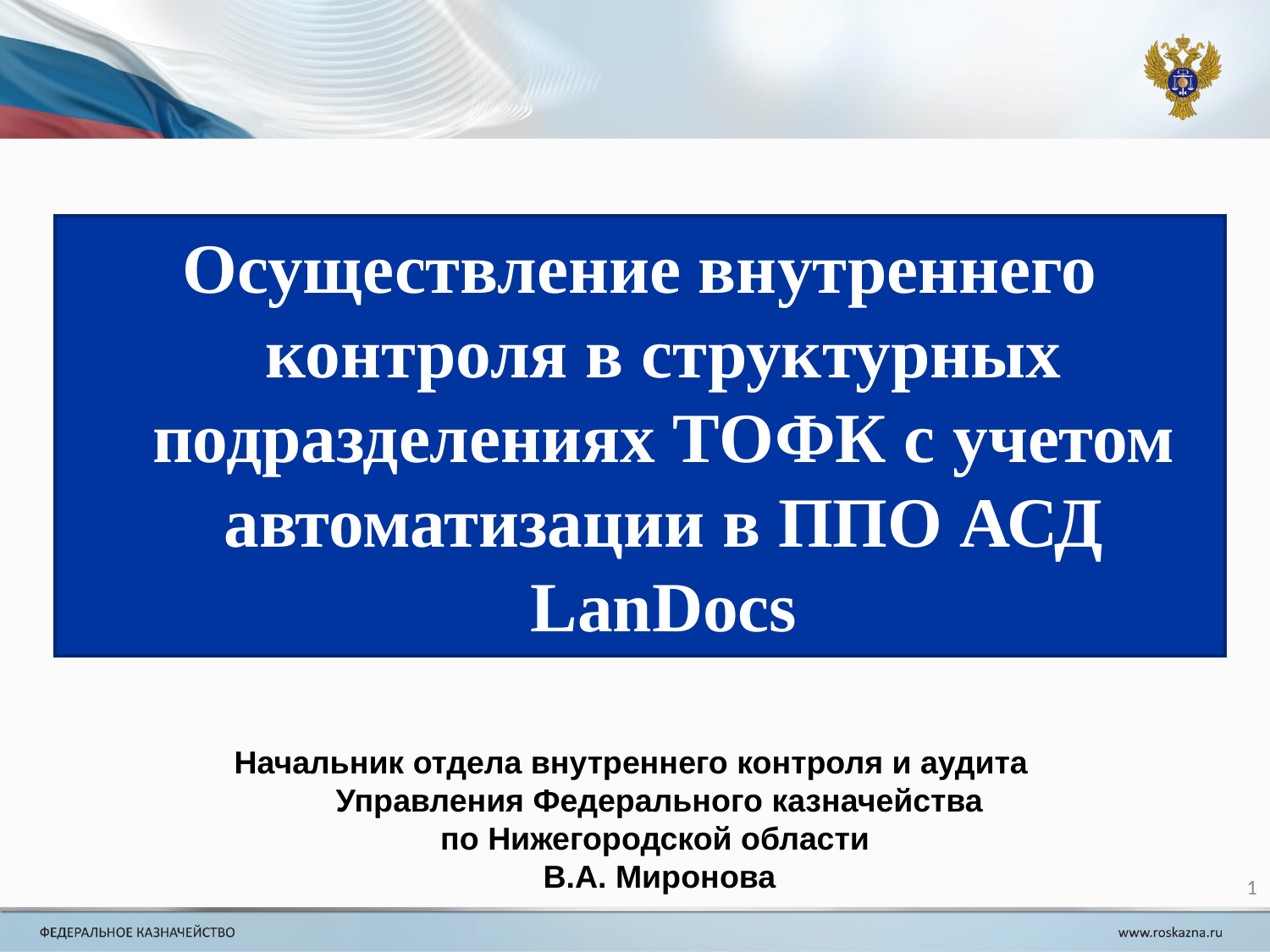

Осуществление внутреннего контроля в структурных подразделениях ТОФК с учетом автоматизации в ППО АСД LanDocs

Начальник отдела внутреннего контроля и аудита
Управления Федерального казначейства
по Нижегородской области
В.А. Миронова
1